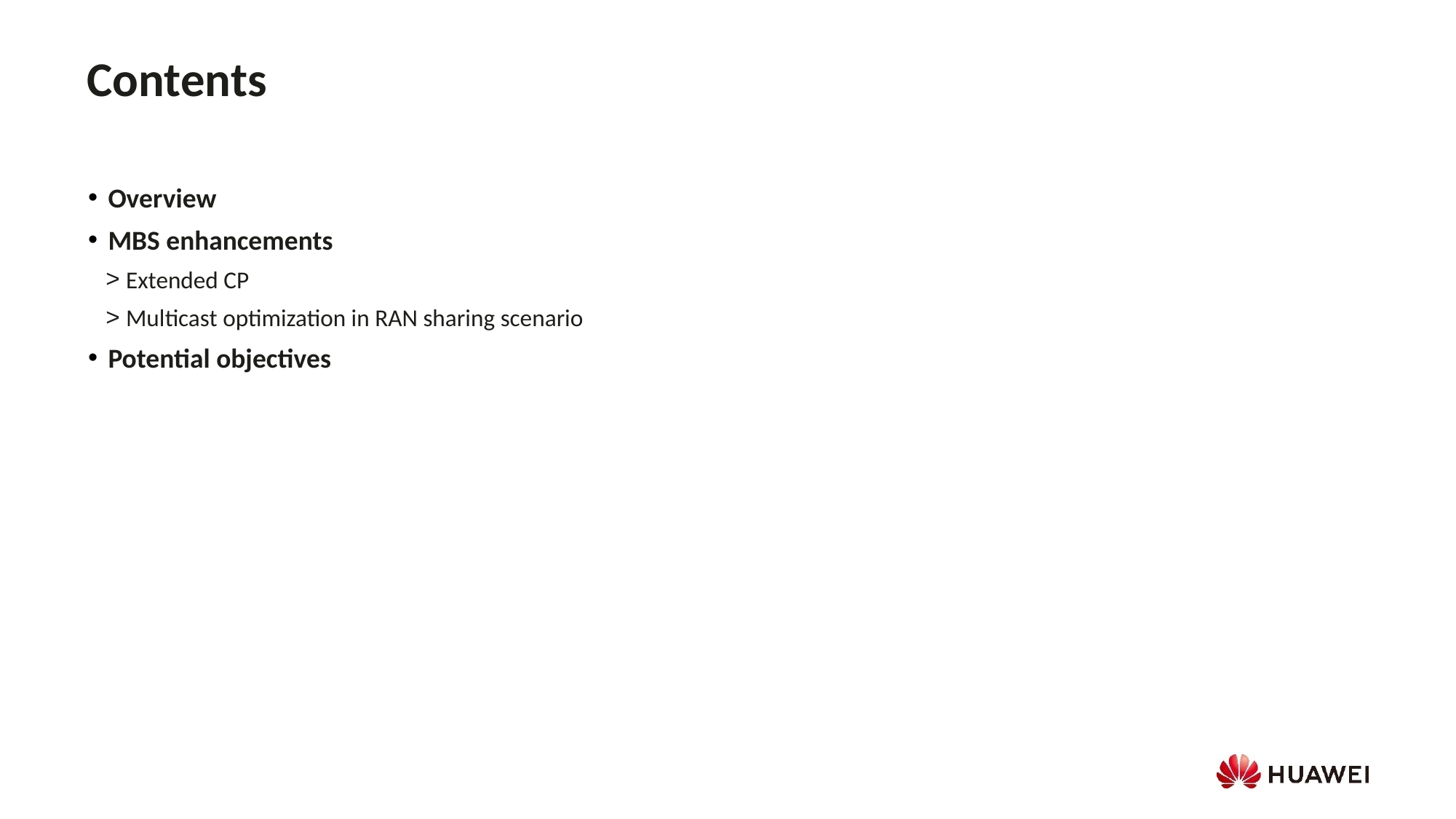

Contents
Overview
MBS enhancements
Extended CP
Multicast optimization in RAN sharing scenario
Potential objectives